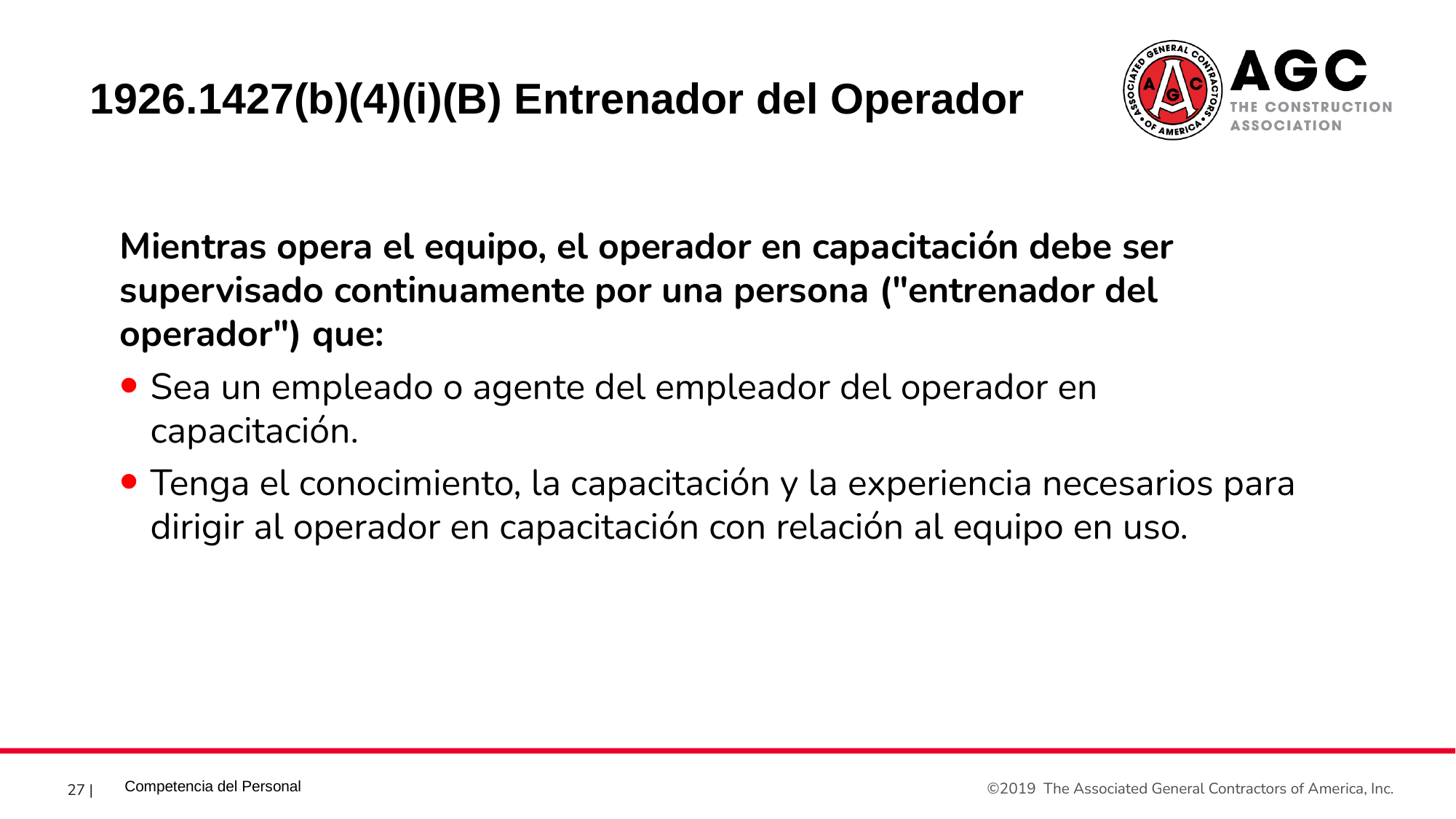

1926.1427(b)(4)(i)(B) Entrenador del Operador

Mientras opera el equipo, el operador en capacitación debe ser supervisado continuamente por una persona ("entrenador del operador") que:
Sea un empleado o agente del empleador del operador en capacitación.
Tenga el conocimiento, la capacitación y la experiencia necesarios para dirigir al operador en capacitación con relación al equipo en uso.
Competencia del Personal